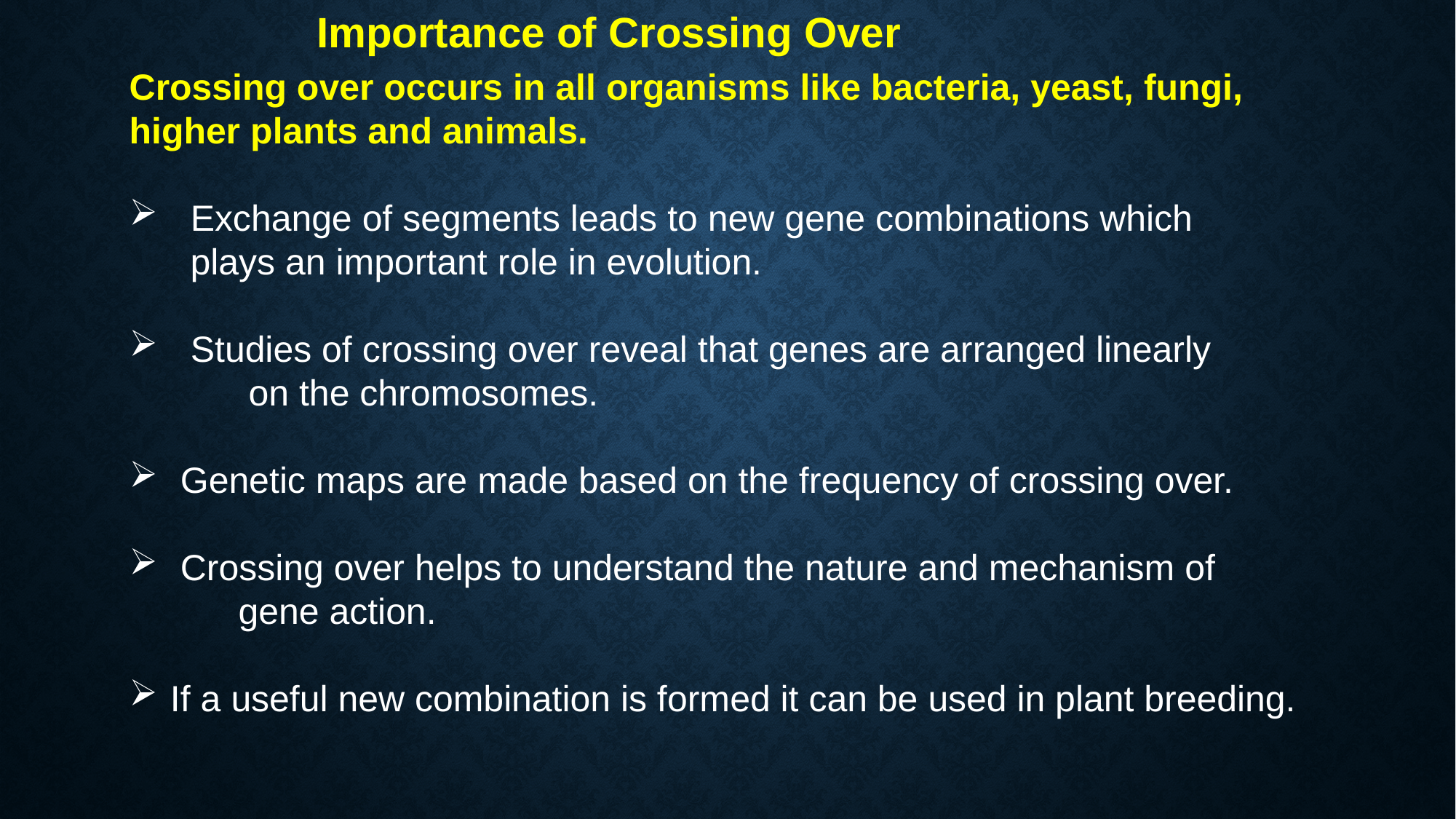

Importance of Crossing Over
Crossing over occurs in all organisms like bacteria, yeast, fungi, higher plants and animals.

  Exchange of segments leads to new gene combinations which
      plays an important role in evolution.

  Studies of crossing over reveal that genes are arranged linearly
	 on the chromosomes.

 Genetic maps are made based on the frequency of crossing over.

 Crossing over helps to understand the nature and mechanism of
	gene action.

If a useful new combination is formed it can be used in plant breeding.